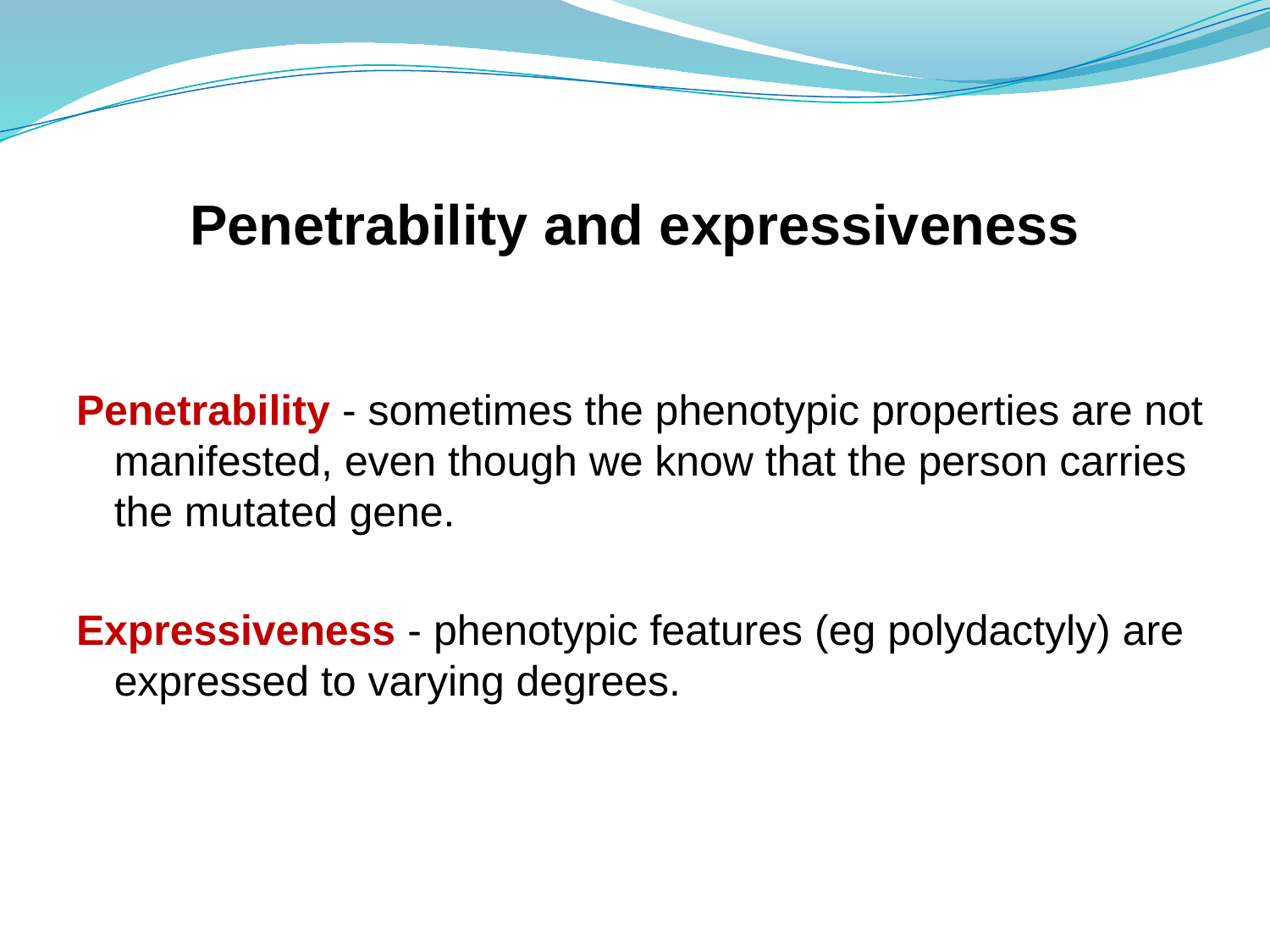

# Penetrability and expressiveness

Penetrability - sometimes the phenotypic properties are not manifested, even though we know that the person carries the mutated gene.

Expressiveness - phenotypic features (eg polydactyly) are expressed to varying degrees.